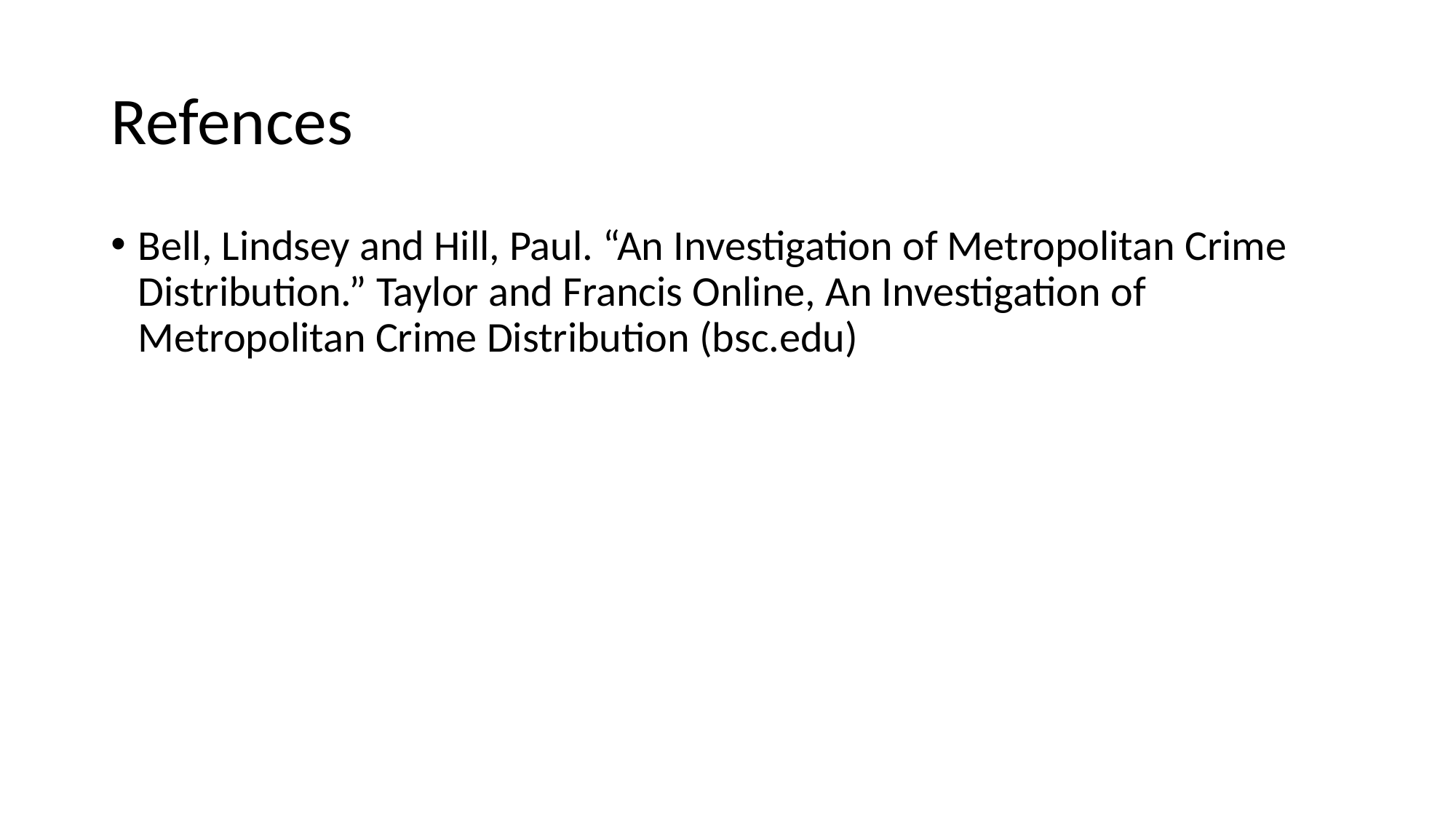

# Refences
Bell, Lindsey and Hill, Paul. “An Investigation of Metropolitan Crime Distribution.” Taylor and Francis Online, An Investigation of Metropolitan Crime Distribution (bsc.edu)